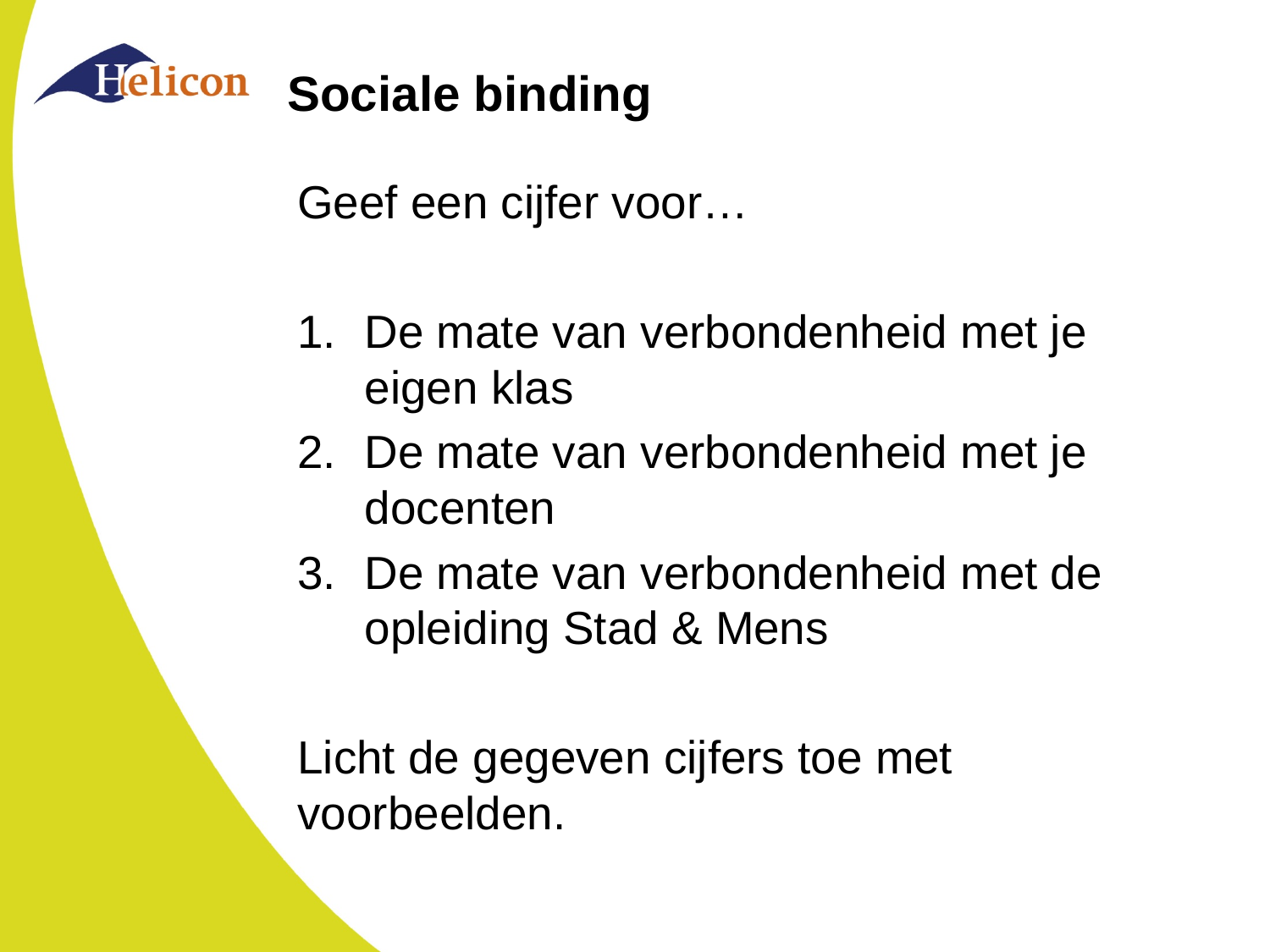

# Sociale binding
Geef een cijfer voor…

De mate van verbondenheid met je eigen klas
De mate van verbondenheid met je docenten
De mate van verbondenheid met de opleiding Stad & Mens

Licht de gegeven cijfers toe met voorbeelden.